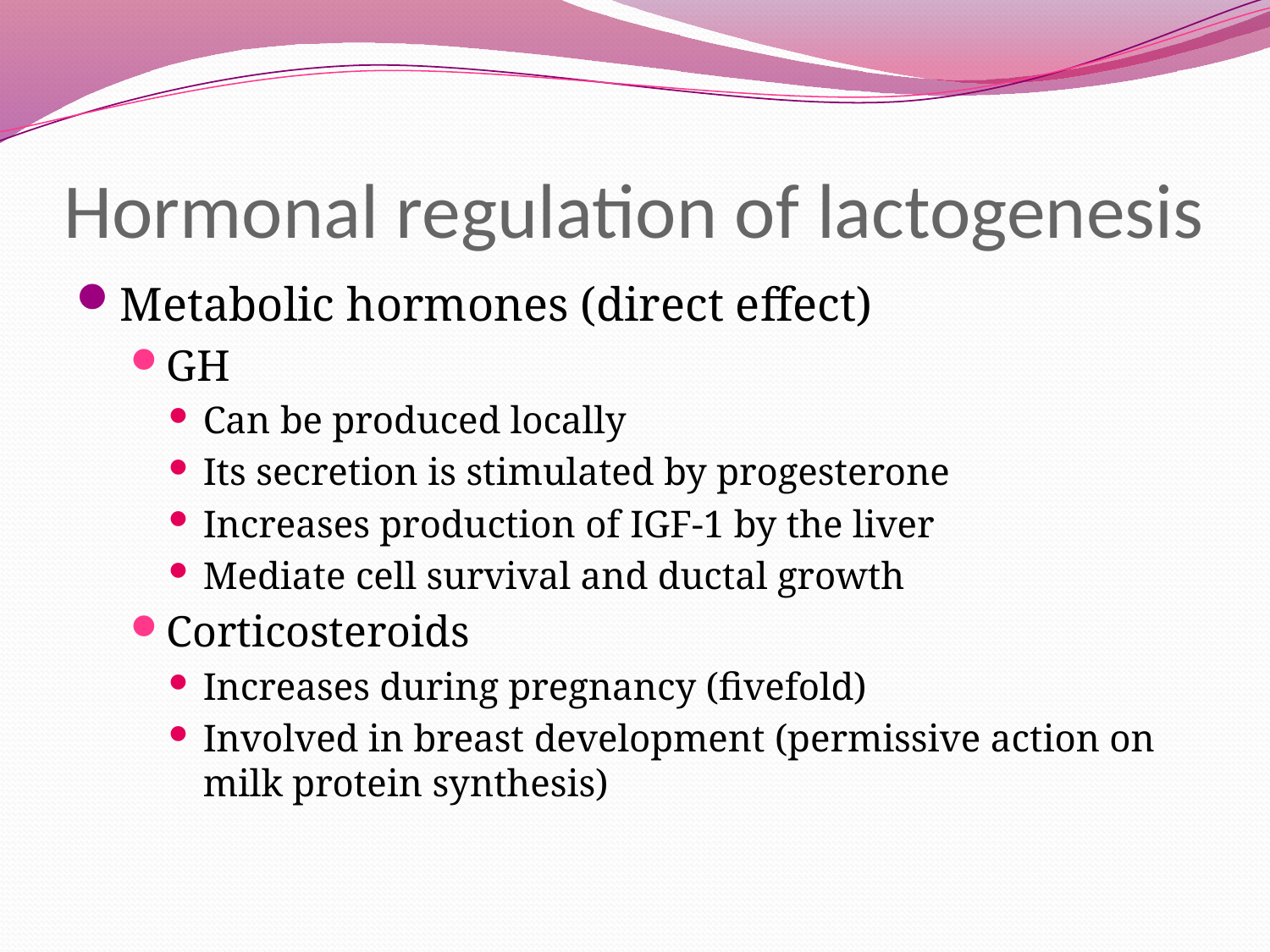

# Hormonal regulation of lactogenesis
Metabolic hormones (direct effect)
GH
Can be produced locally
Its secretion is stimulated by progesterone
Increases production of IGF-1 by the liver
Mediate cell survival and ductal growth
Corticosteroids
Increases during pregnancy (fivefold)
Involved in breast development (permissive action on milk protein synthesis)